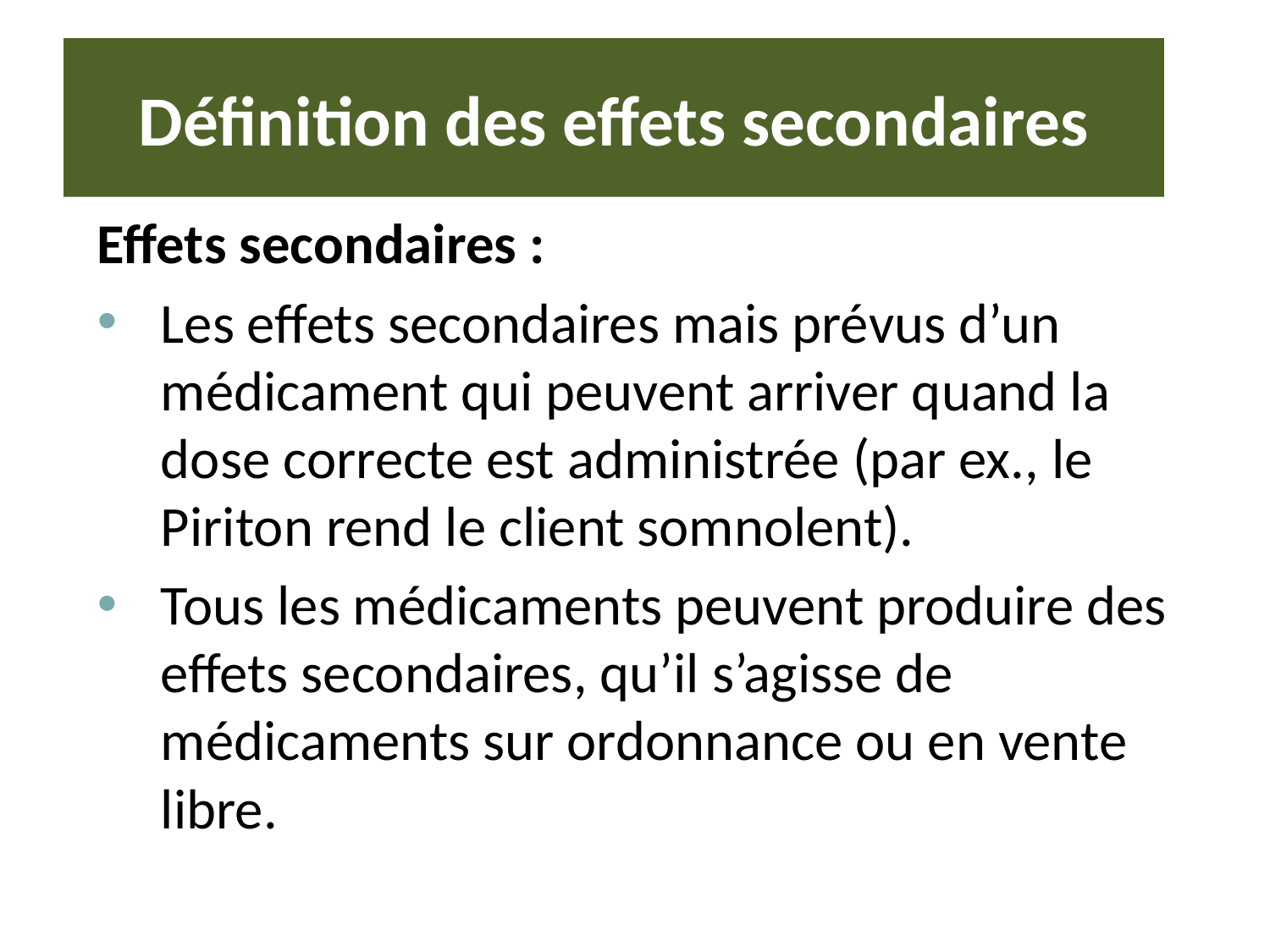

# Définition des effets secondaires
Effets secondaires :
Les effets secondaires mais prévus d’un médicament qui peuvent arriver quand la dose correcte est administrée (par ex., le Piriton rend le client somnolent).
Tous les médicaments peuvent produire des effets secondaires, qu’il s’agisse de médicaments sur ordonnance ou en vente libre.